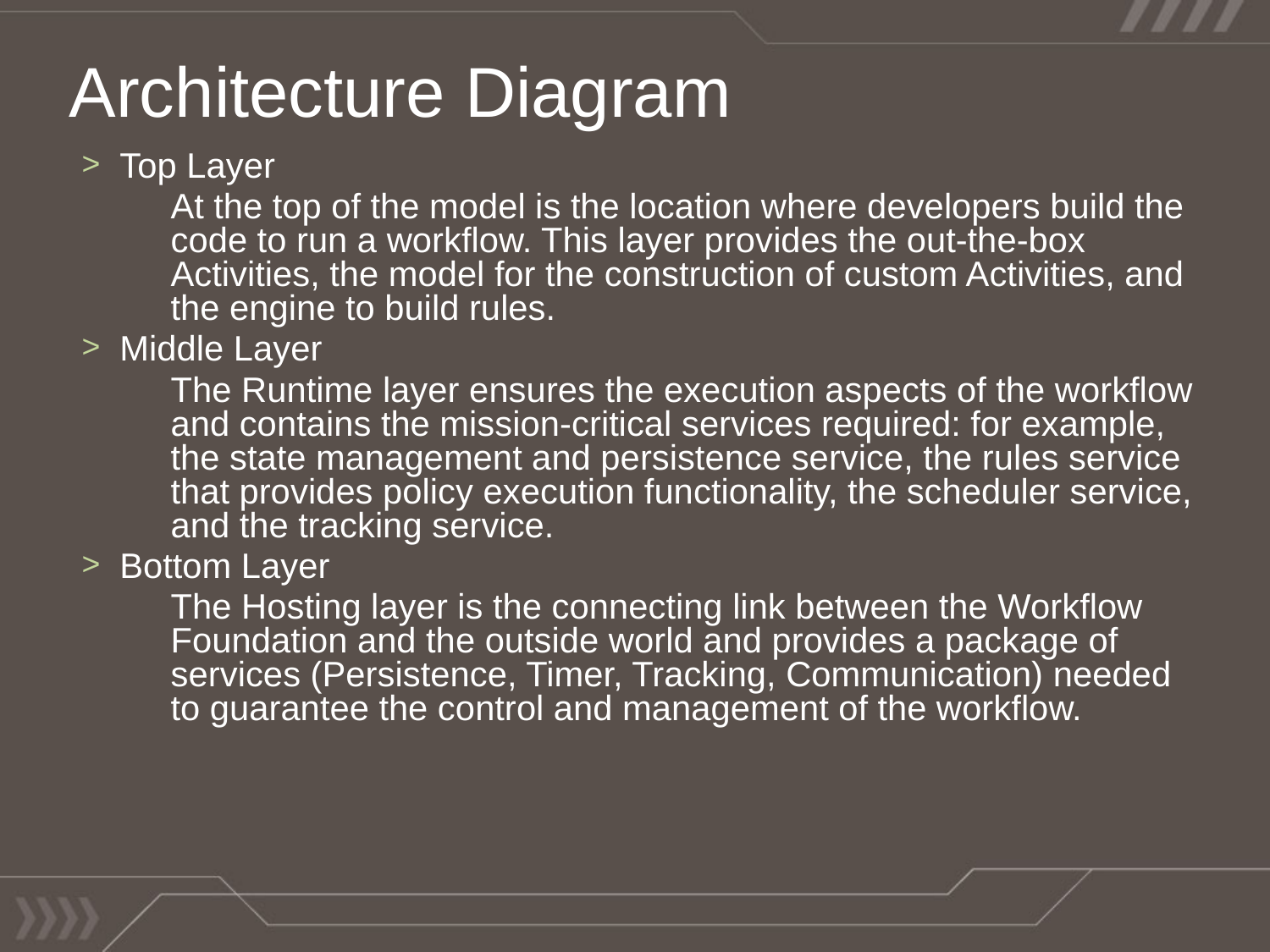

Architecture Diagram
Top Layer
	At the top of the model is the location where developers build the code to run a workflow. This layer provides the out-the-box Activities, the model for the construction of custom Activities, and the engine to build rules.
Middle Layer
	The Runtime layer ensures the execution aspects of the workflow and contains the mission-critical services required: for example, the state management and persistence service, the rules service that provides policy execution functionality, the scheduler service, and the tracking service.
Bottom Layer
	The Hosting layer is the connecting link between the Workflow Foundation and the outside world and provides a package of services (Persistence, Timer, Tracking, Communication) needed to guarantee the control and management of the workflow.